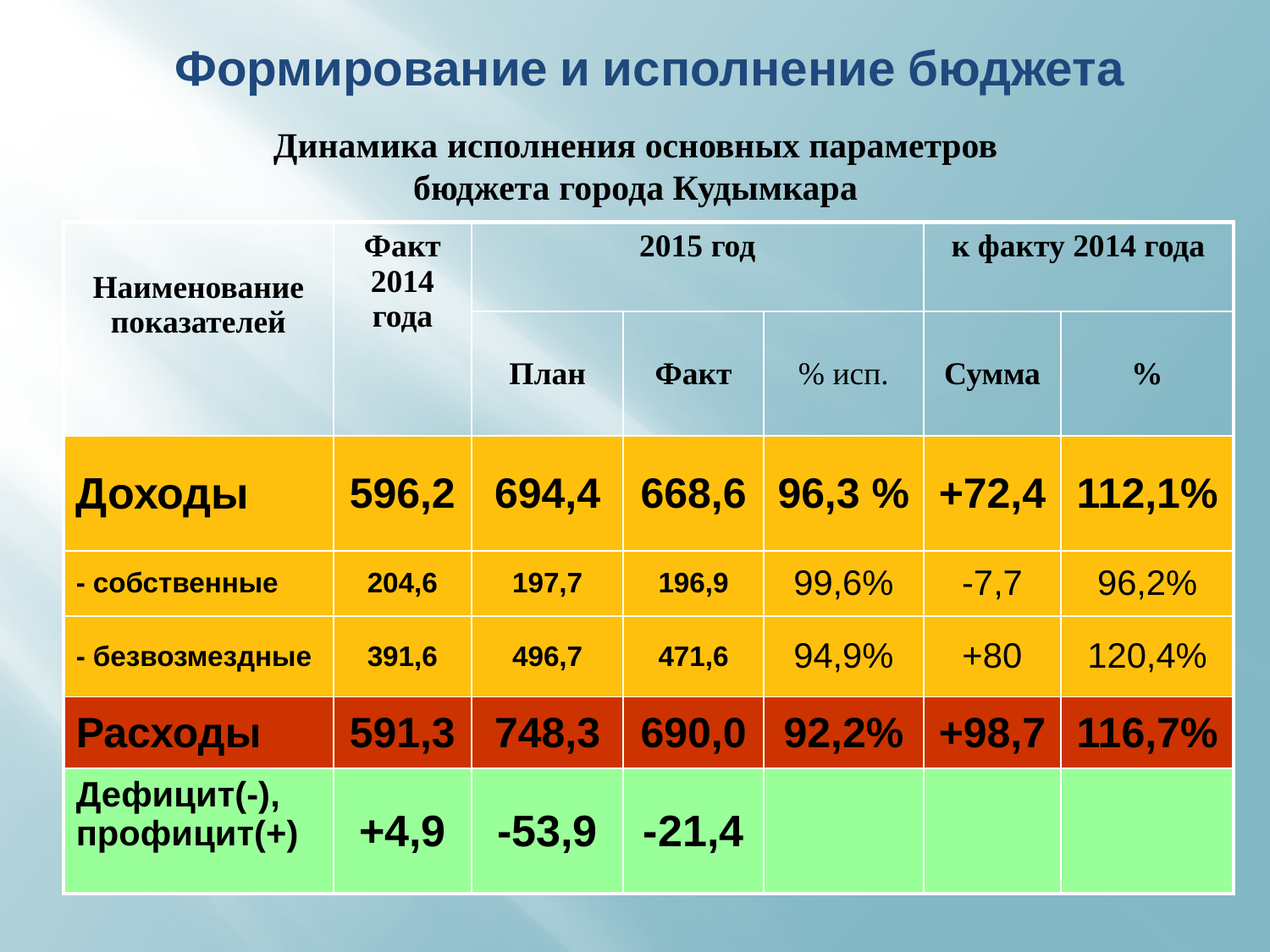

# Формирование и исполнение бюджета
Динамика исполнения основных параметров
бюджета города Кудымкара
| Наименование показателей | Факт 2014 года | 2015 год |  |  | к факту 2014 года |  |
| --- | --- | --- | --- | --- | --- | --- |
|  |  | План | Факт | % исп. | Сумма | % |
| Доходы | 596,2 | 694,4 | 668,6 | 96,3 % | +72,4 | 112,1% |
| - собственные | 204,6 | 197,7 | 196,9 | 99,6% | -7,7 | 96,2% |
| - безвозмездные | 391,6 | 496,7 | 471,6 | 94,9% | +80 | 120,4% |
| Расходы | 591,3 | 748,3 | 690,0 | 92,2% | +98,7 | 116,7% |
| Дефицит(-), профицит(+) | +4,9 | -53,9 | -21,4 |  |  |  |